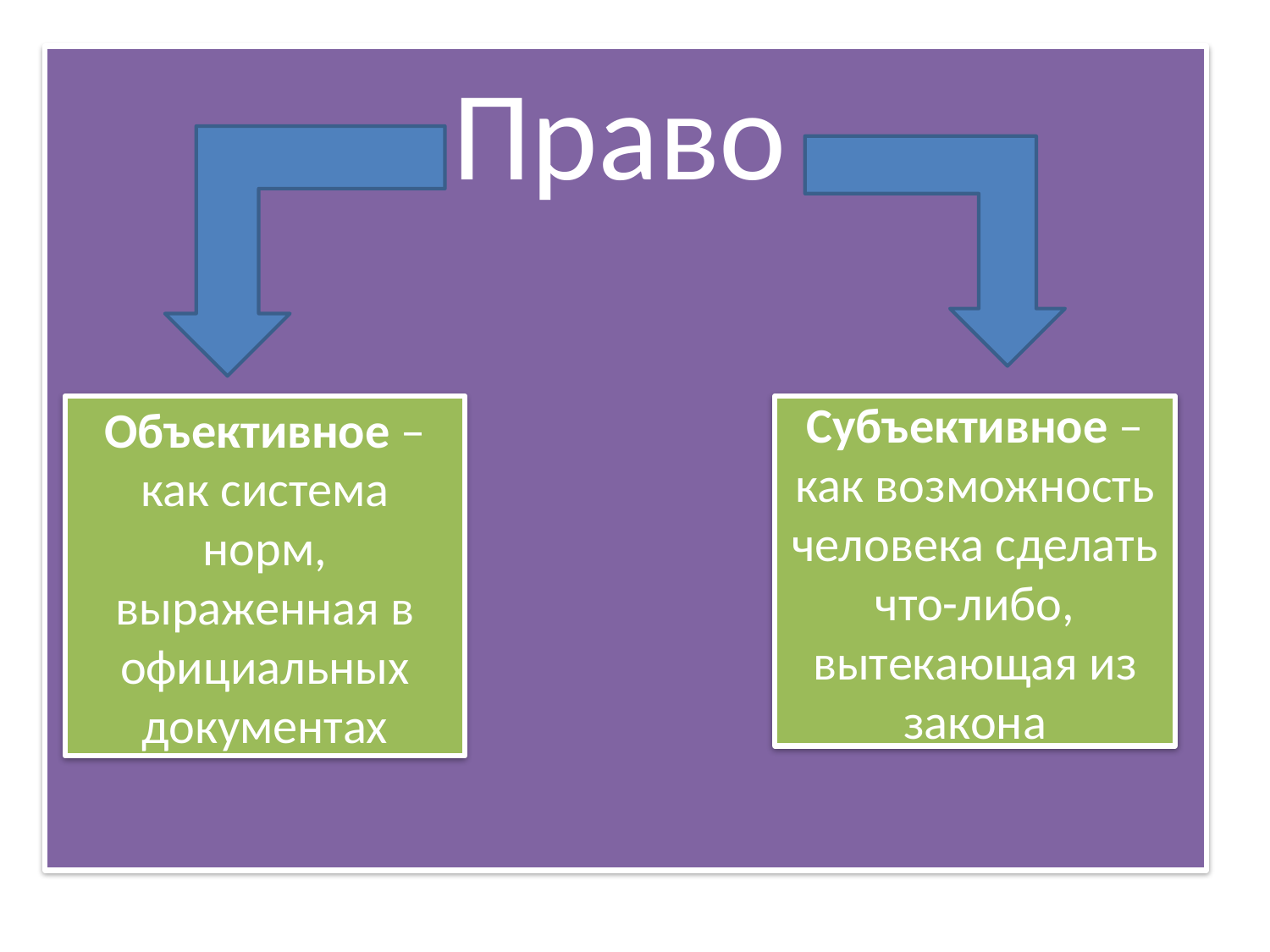

#
Право

Объективное – как система норм, выраженная в официальных документах
Субъективное – как возможность человека сделать что-либо, вытекающая из закона